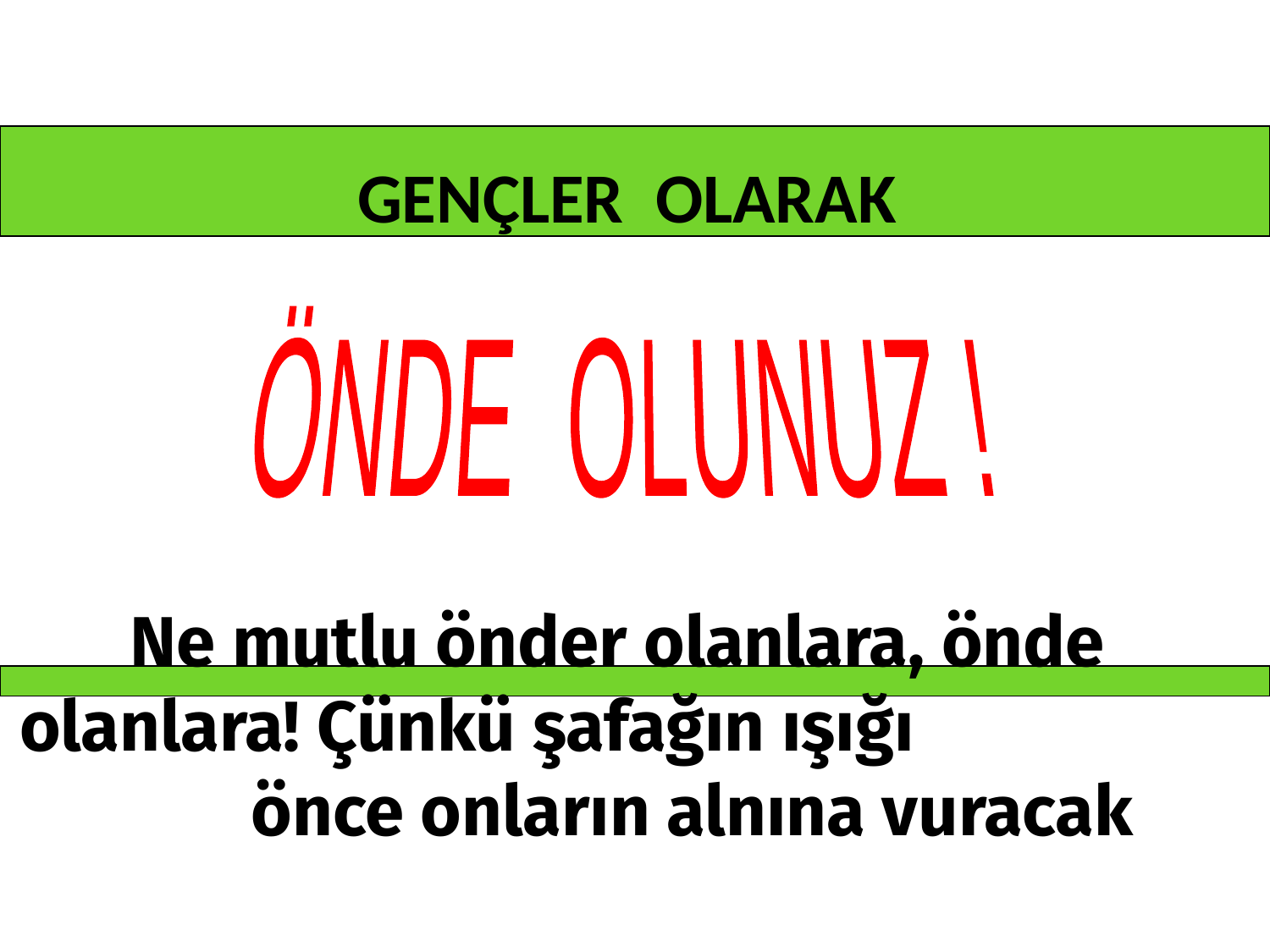

GENÇLER  OLARAK
ÖNDE  OLUNUZ !

Ne mutlu önder olanlara, önde olanlara! Çünkü şafağın ışığı                             önce onların alnına vuracak